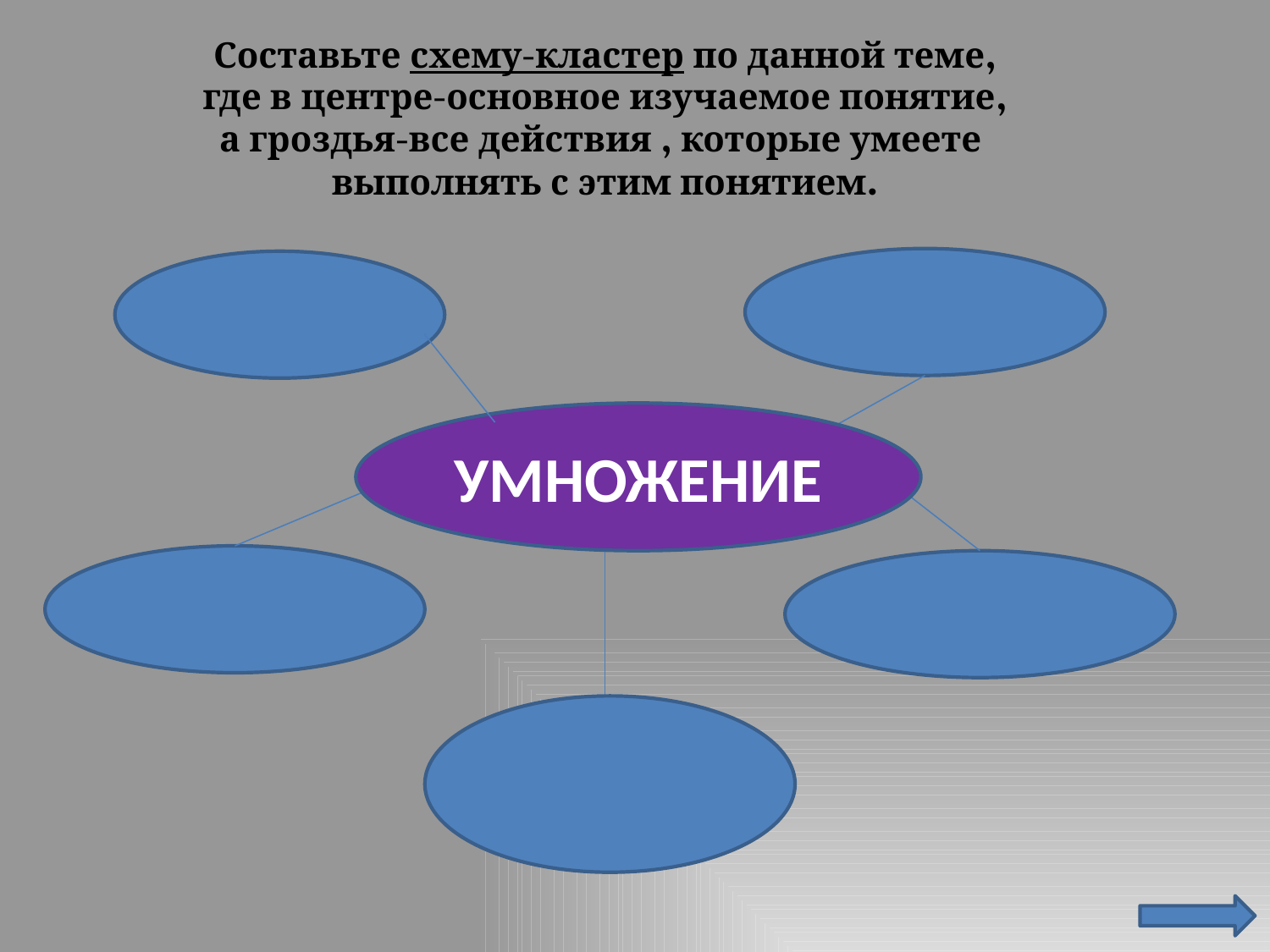

Составьте схему-кластер по данной теме,
 где в центре-основное изучаемое понятие,
а гроздья-все действия , которые умеете
выполнять с этим понятием.

УМНОЖЕНИЕ